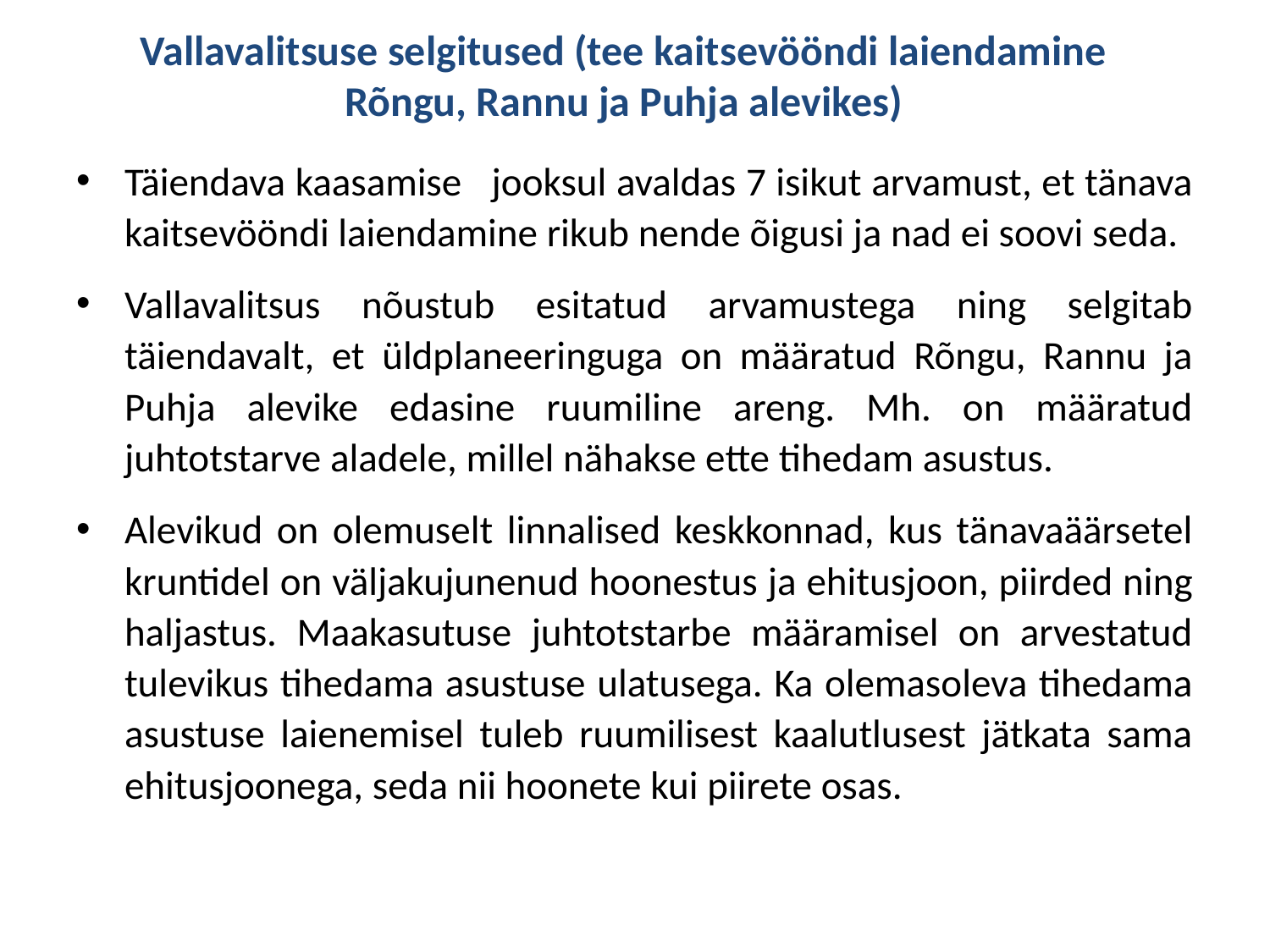

# Vallavalitsuse selgitused (tee kaitsevööndi laiendamine Rõngu, Rannu ja Puhja alevikes)
Täiendava kaasamise   jooksul avaldas 7 isikut arvamust, et tänava kaitsevööndi laiendamine rikub nende õigusi ja nad ei soovi seda.
Vallavalitsus nõustub esitatud arvamustega ning selgitab täiendavalt, et üldplaneeringuga on määratud Rõngu, Rannu ja Puhja alevike edasine ruumiline areng. Mh. on määratud juhtotstarve aladele, millel nähakse ette tihedam asustus.
Alevikud on olemuselt linnalised keskkonnad, kus tänavaäärsetel kruntidel on väljakujunenud hoonestus ja ehitusjoon, piirded ning haljastus. Maakasutuse juhtotstarbe määramisel on arvestatud tulevikus tihedama asustuse ulatusega. Ka olemasoleva tihedama asustuse laienemisel tuleb ruumilisest kaalutlusest jätkata sama ehitusjoonega, seda nii hoonete kui piirete osas.